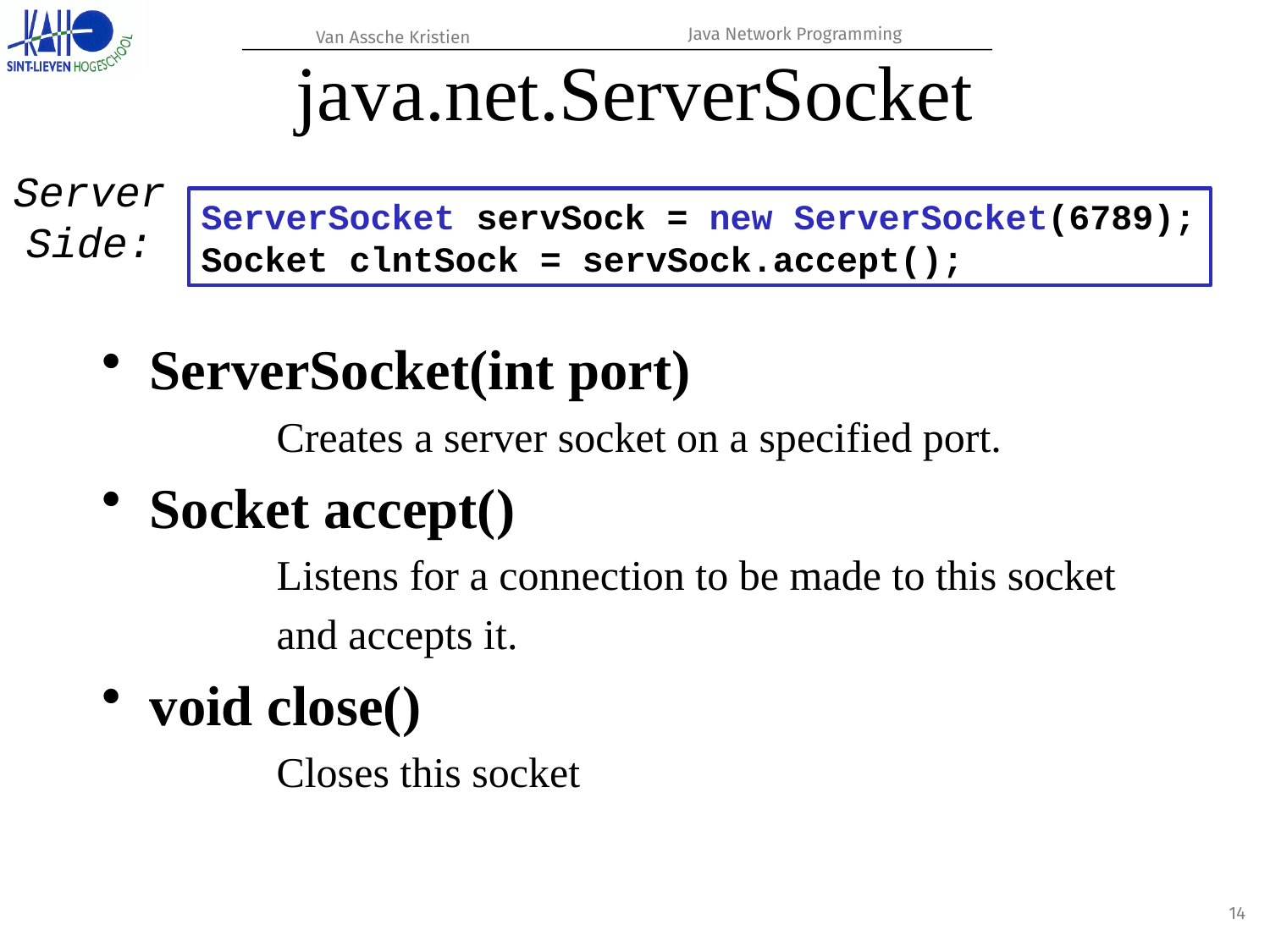

# java.net.ServerSocket
Server
Side:
ServerSocket servSock = new ServerSocket(6789);
Socket clntSock = servSock.accept();
ServerSocket(int port)
		Creates a server socket on a specified port.
Socket accept()
		Listens for a connection to be made to this socket
		and accepts it.
void close()
		Closes this socket